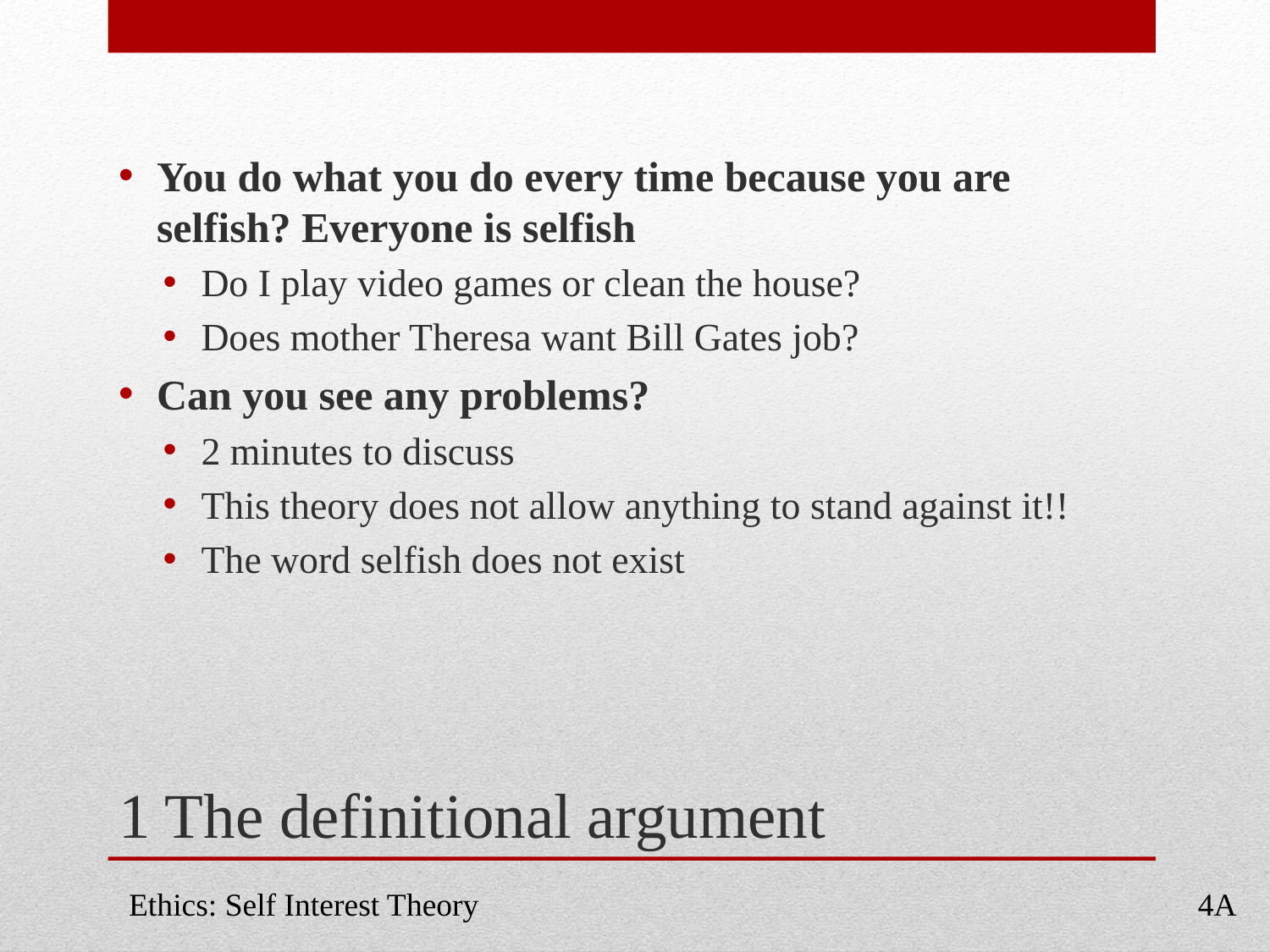

You do what you do every time because you are selfish? Everyone is selfish
Do I play video games or clean the house?
Does mother Theresa want Bill Gates job?
Can you see any problems?
2 minutes to discuss
This theory does not allow anything to stand against it!!
The word selfish does not exist
# 1 The definitional argument